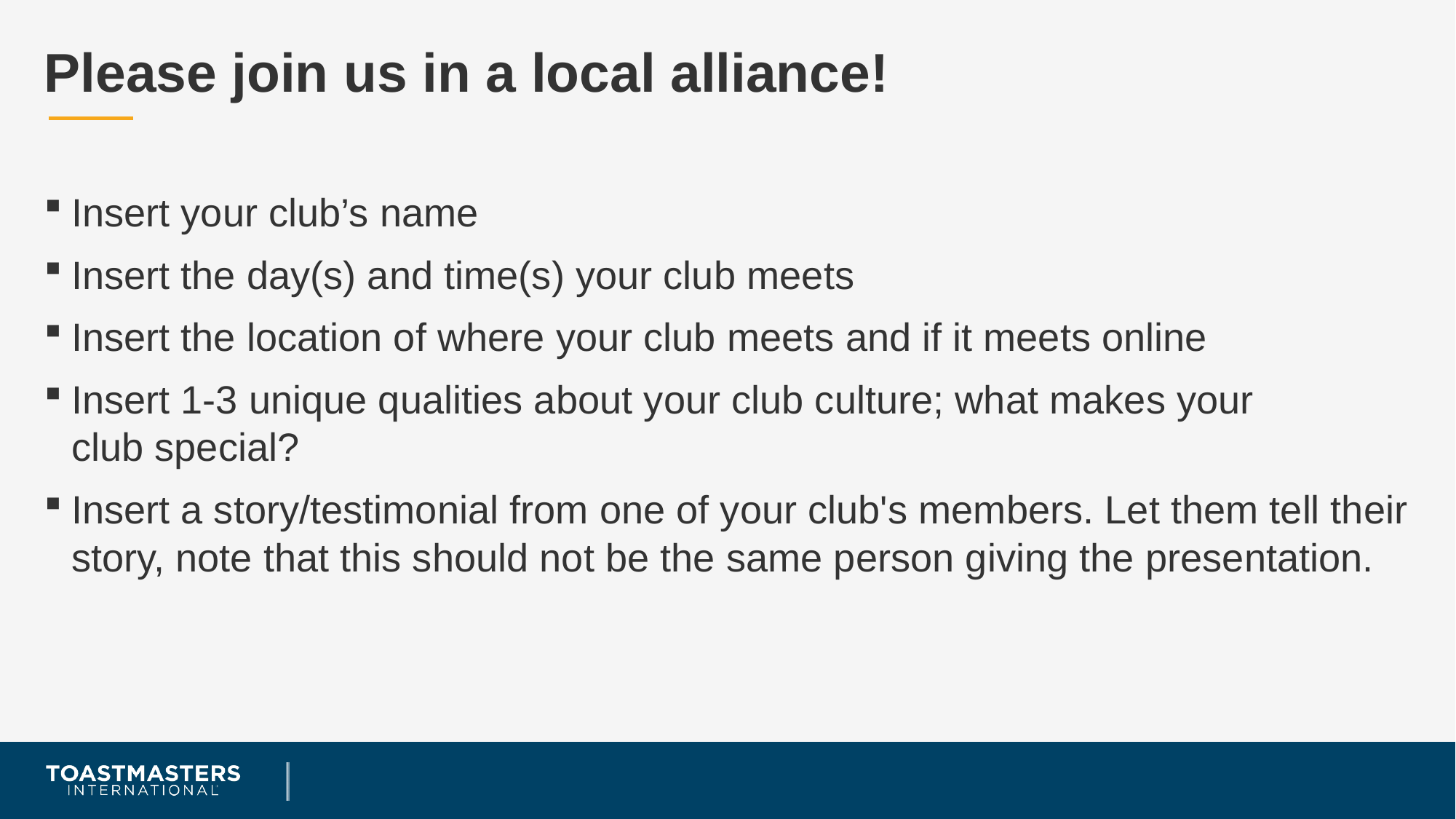

# Please join us in a local alliance!
Insert your club’s name
Insert the day(s) and time(s) your club meets
Insert the location of where your club meets and if it meets online
Insert 1-3 unique qualities about your club culture; what makes your
club special?
Insert a story/testimonial from one of your club's members. Let them tell their story, note that this should not be the same person giving the presentation.